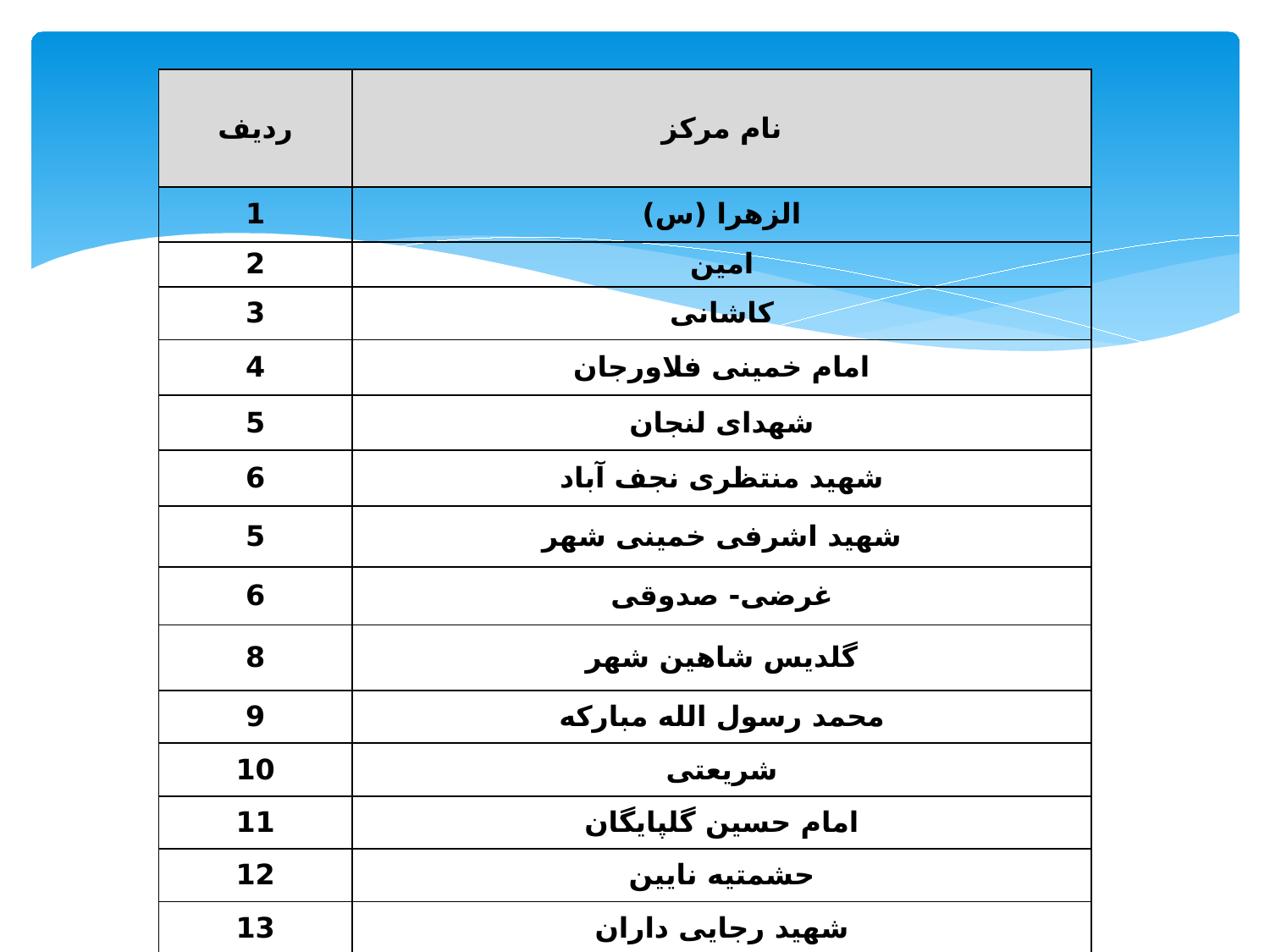

| ردیف | نام مرکز |
| --- | --- |
| 1 | الزهرا (س) |
| 2 | امین |
| 3 | کاشانی |
| 4 | امام خمینی فلاورجان |
| 5 | شهدای لنجان |
| 6 | شهید منتظری نجف آباد |
| 5 | شهید اشرفی خمینی شهر |
| 6 | غرضی- صدوقی |
| 8 | گلدیس شاهین شهر |
| 9 | محمد رسول الله مبارکه |
| 10 | شریعتی |
| 11 | امام حسین گلپایگان |
| 12 | حشمتیه نایین |
| 13 | شهید رجایی داران |
| 14 | امیرالمومنین شهرضا |